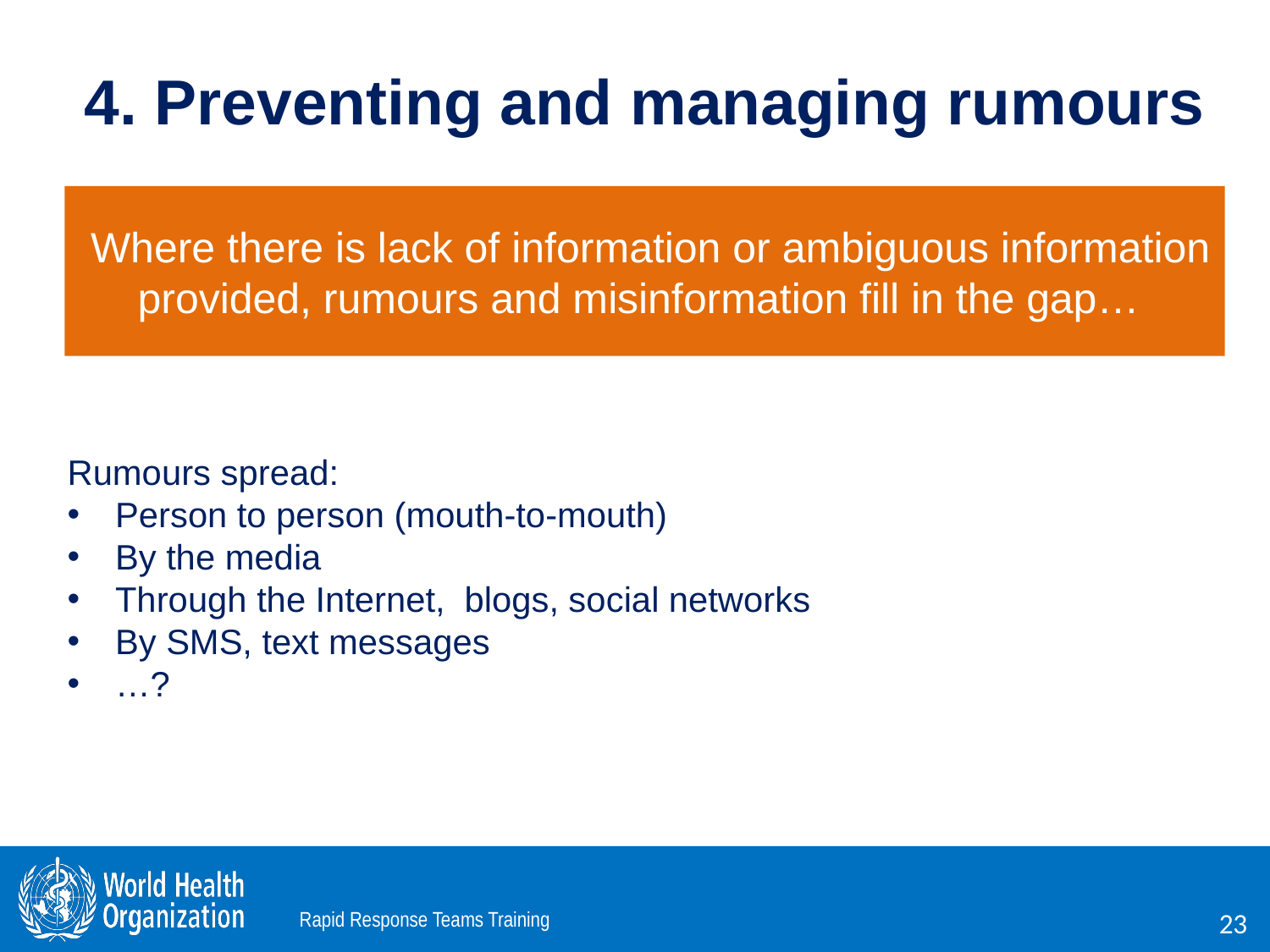

4. Preventing and managing rumours
# Where there is lack of information or ambiguous information provided, rumours and misinformation fill in the gap…
Rumours spread:
Person to person (mouth-to-mouth)
By the media
Through the Internet,  blogs, social networks
By SMS, text messages
…?